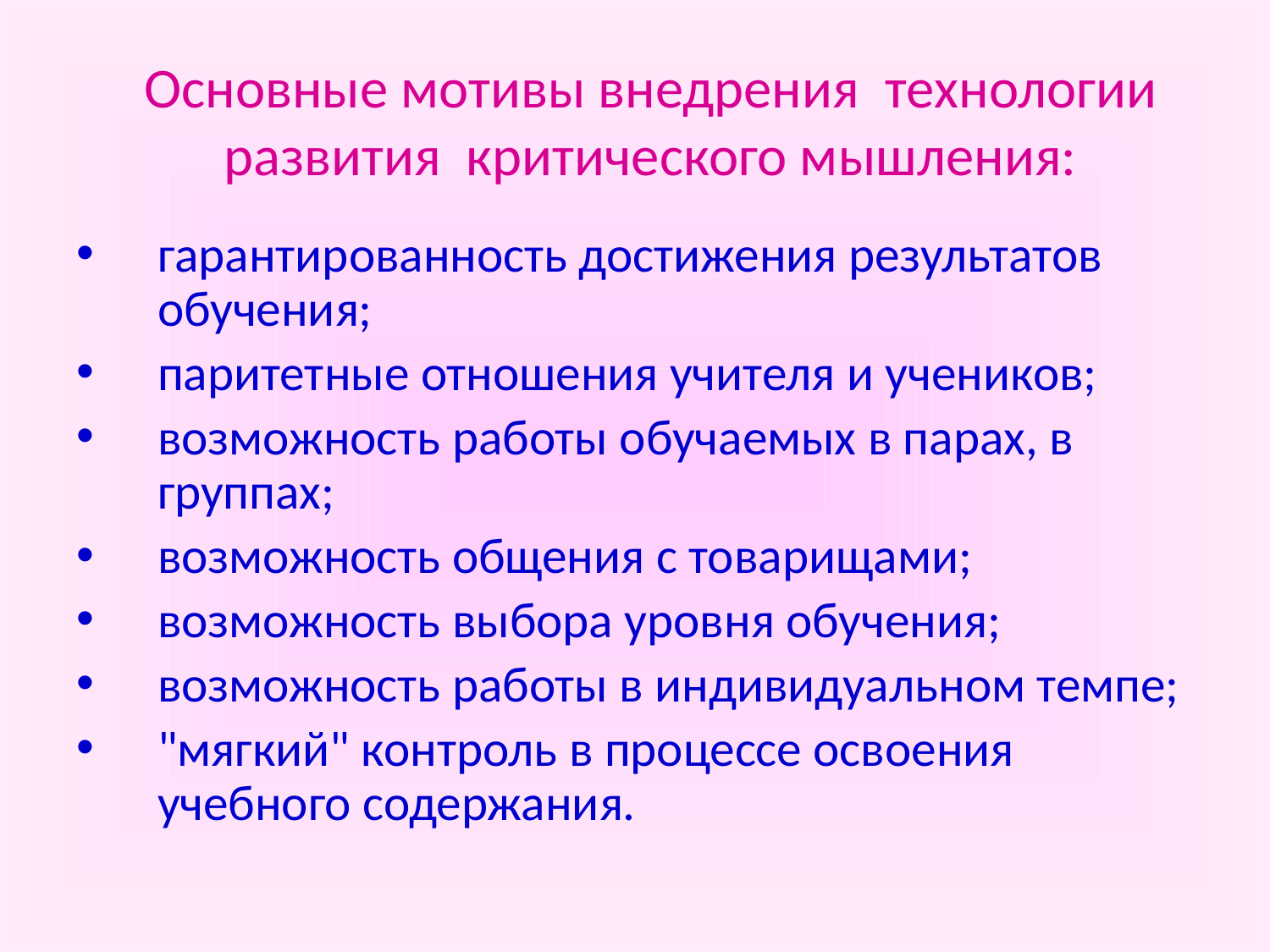

# Основные мотивы внедрения  технологии развития  критического мышления:
гарантированность достижения результатов обучения;
паритетные отношения учителя и учеников;
возможность работы обучаемых в парах, в группах;
возможность общения с товарищами;
возможность выбора уровня обучения;
возможность работы в индивидуальном темпе;
"мягкий" контроль в процессе освоения учебного содержания.